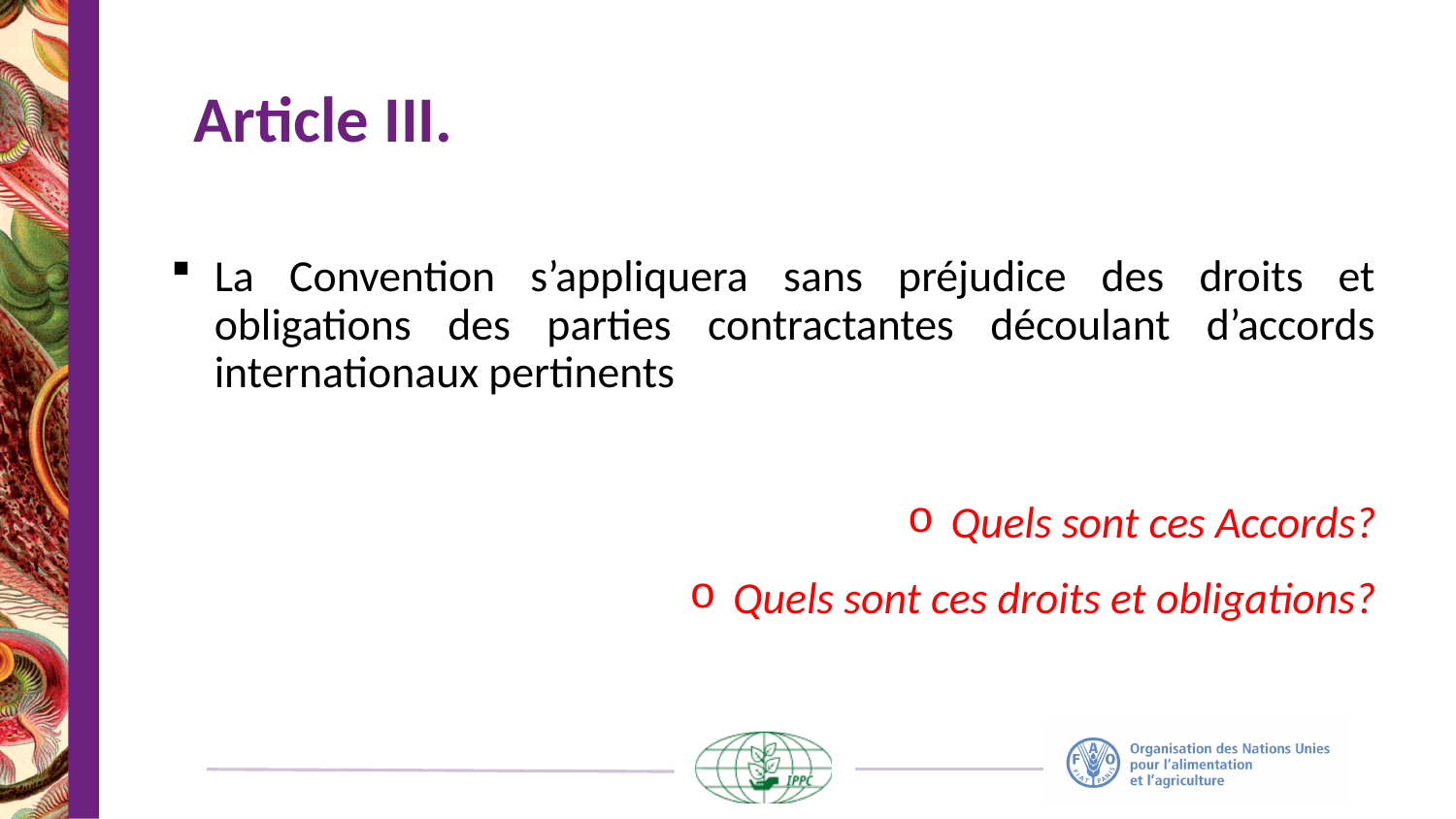

# Article III.
La Convention s’appliquera sans préjudice des droits et obligations des parties contractantes découlant d’accords internationaux pertinents

Quels sont ces Accords?
Quels sont ces droits et obligations?